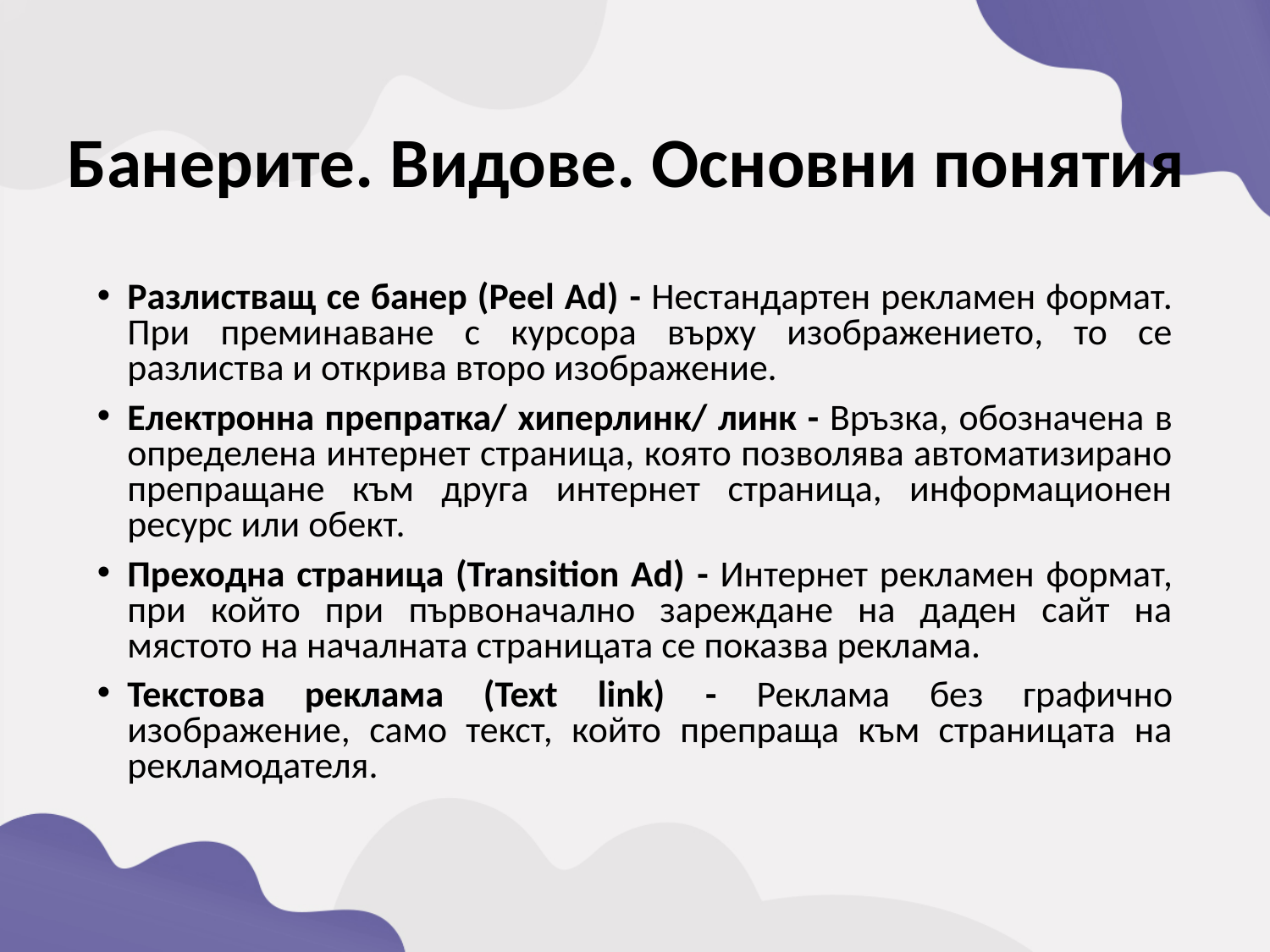

Банерите. Видове. Основни понятия

Разлистващ се банер (Peel Ad) - Нестандартен рекламен формат. При преминаване с курсора върху изображението, то се разлиства и открива второ изображение.
Eлектронна препратка/ хиперлинк/ линк - Връзка, обозначена в определена интернет страница, която позволява автоматизирано препращане към друга интернет страница, информационен ресурс или обект.
Преходна страница (Transition Ad) - Интернет рекламен формат, при който при първоначално зареждане на даден сайт на мястото на началната страницата се показва реклама.
Текстова реклама (Text link) - Реклама без графично изображение, само текст, който препраща към страницата на рекламодателя.